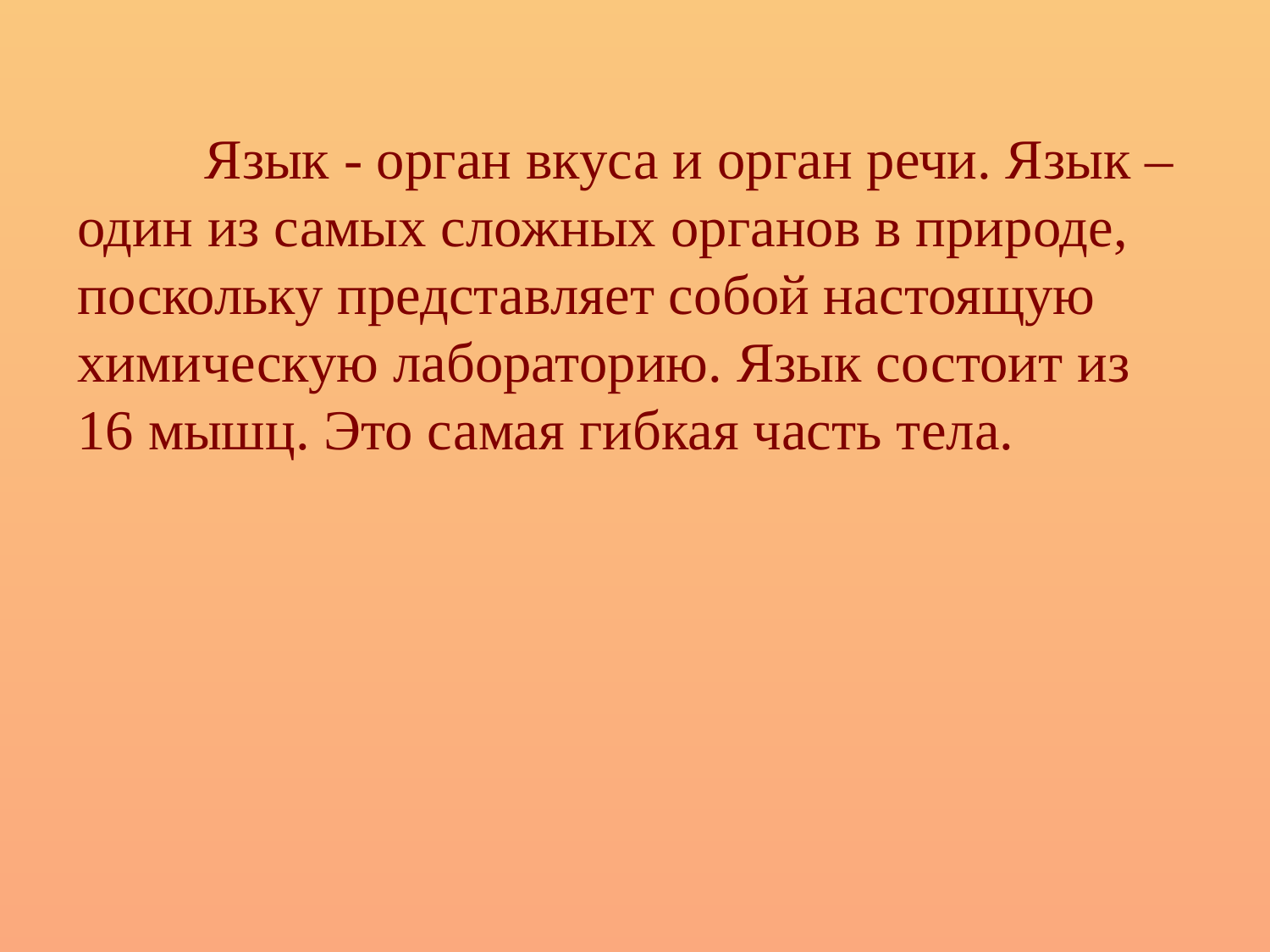

Язык - орган вкуса и орган речи. Язык – один из самых сложных органов в природе, поскольку представляет собой настоящую химическую лабораторию. Язык состоит из 16 мышц. Это самая гибкая часть тела.